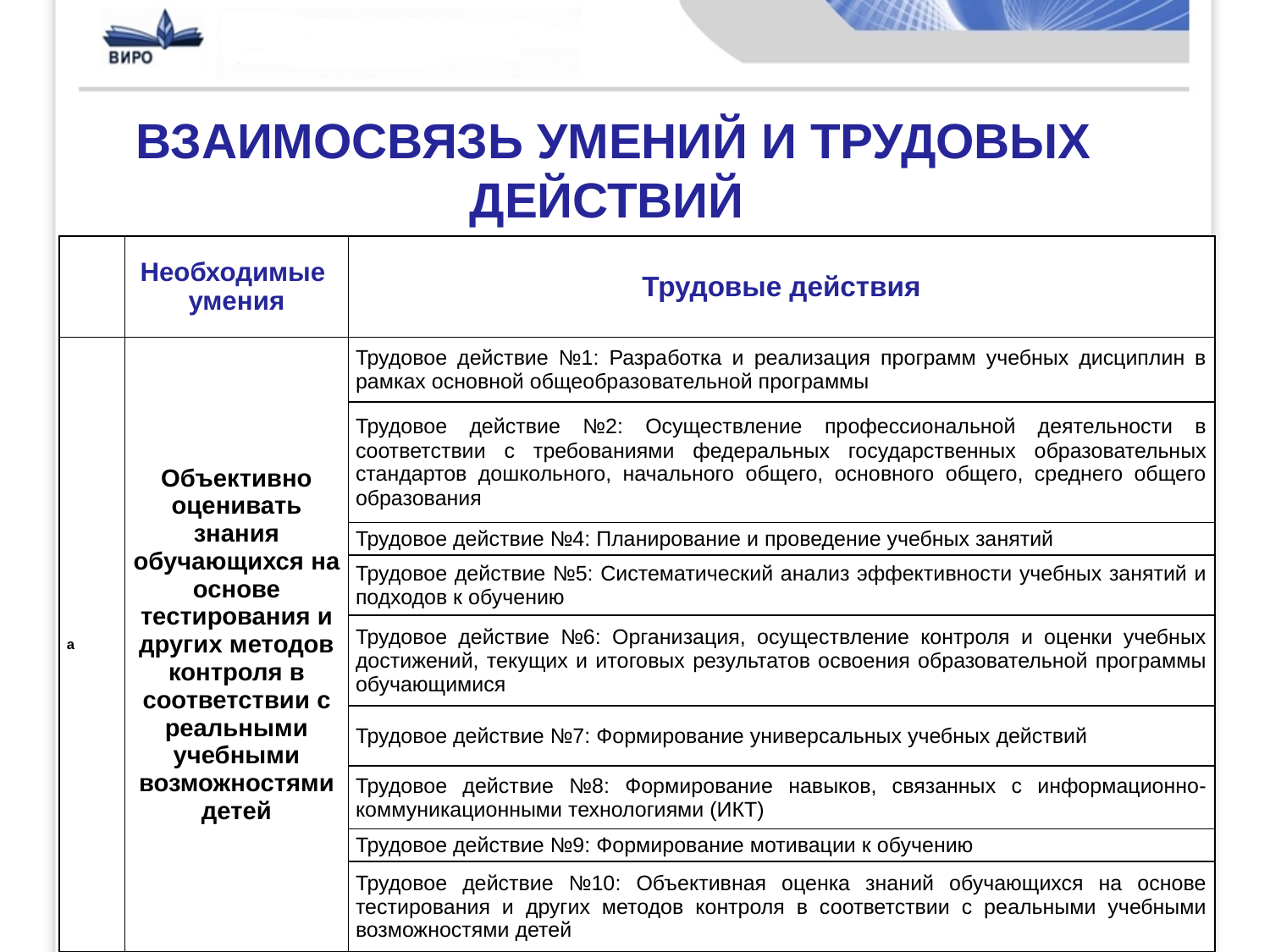

# Взаимосвязь умений и трудовых действий
|  | Необходимые умения | Трудовые действия |
| --- | --- | --- |
| a | Объективно оценивать знания обучающихся на основе тестирования и других методов контроля в соответствии с реальными учебными возможностями детей | Трудовое действие №1: Разработка и реализация программ учебных дисциплин в рамках основной общеобразовательной программы |
|  |  | Трудовое действие №2: Осуществление профессиональной деятельности в соответствии с требованиями федеральных государственных образовательных стандартов дошкольного, начального общего, основного общего, среднего общего образования |
|  |  | Трудовое действие №4: Планирование и проведение учебных занятий |
|  |  | Трудовое действие №5: Систематический анализ эффективности учебных занятий и подходов к обучению |
|  |  | Трудовое действие №6: Организация, осуществление контроля и оценки учебных достижений, текущих и итоговых результатов освоения образовательной программы обучающимися |
|  |  | Трудовое действие №7: Формирование универсальных учебных действий |
|  |  | Трудовое действие №8: Формирование навыков, связанных с информационно-коммуникационными технологиями (ИКТ) |
|  |  | Трудовое действие №9: Формирование мотивации к обучению |
|  |  | Трудовое действие №10: Объективная оценка знаний обучающихся на основе тестирования и других методов контроля в соответствии с реальными учебными возможностями детей |